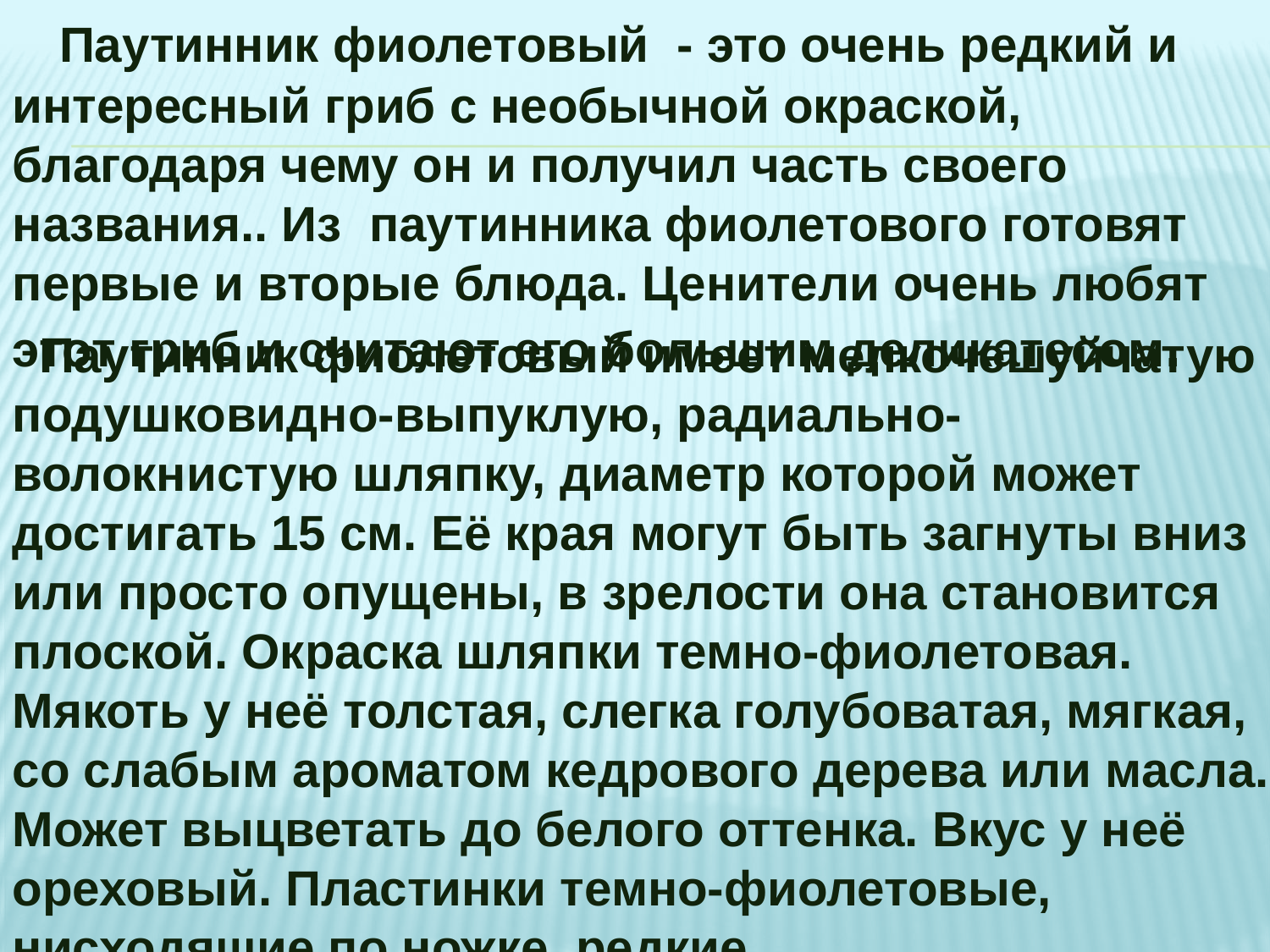

Паутинник фиолетовый  - это очень редкий и интересный гриб с необычной окраской, благодаря чему он и получил часть своего названия.. Из  паутинника фиолетового готовят первые и вторые блюда. Ценители очень любят этот гриб и считают его большим деликатесом.
   Паутинник фиолетовый имеет мелкочешуйчатую подушковидно-выпуклую, радиально-волокнистую шляпку, диаметр которой может достигать 15 см. Её края могут быть загнуты вниз или просто опущены, в зрелости она становится плоской. Окраска шляпки темно-фиолетовая. Мякоть у неё толстая, слегка голубоватая, мягкая, со слабым ароматом кедрового дерева или масла. Может выцветать до белого оттенка. Вкус у неё ореховый. Пластинки темно-фиолетовые, нисходящие по ножке, редкие.